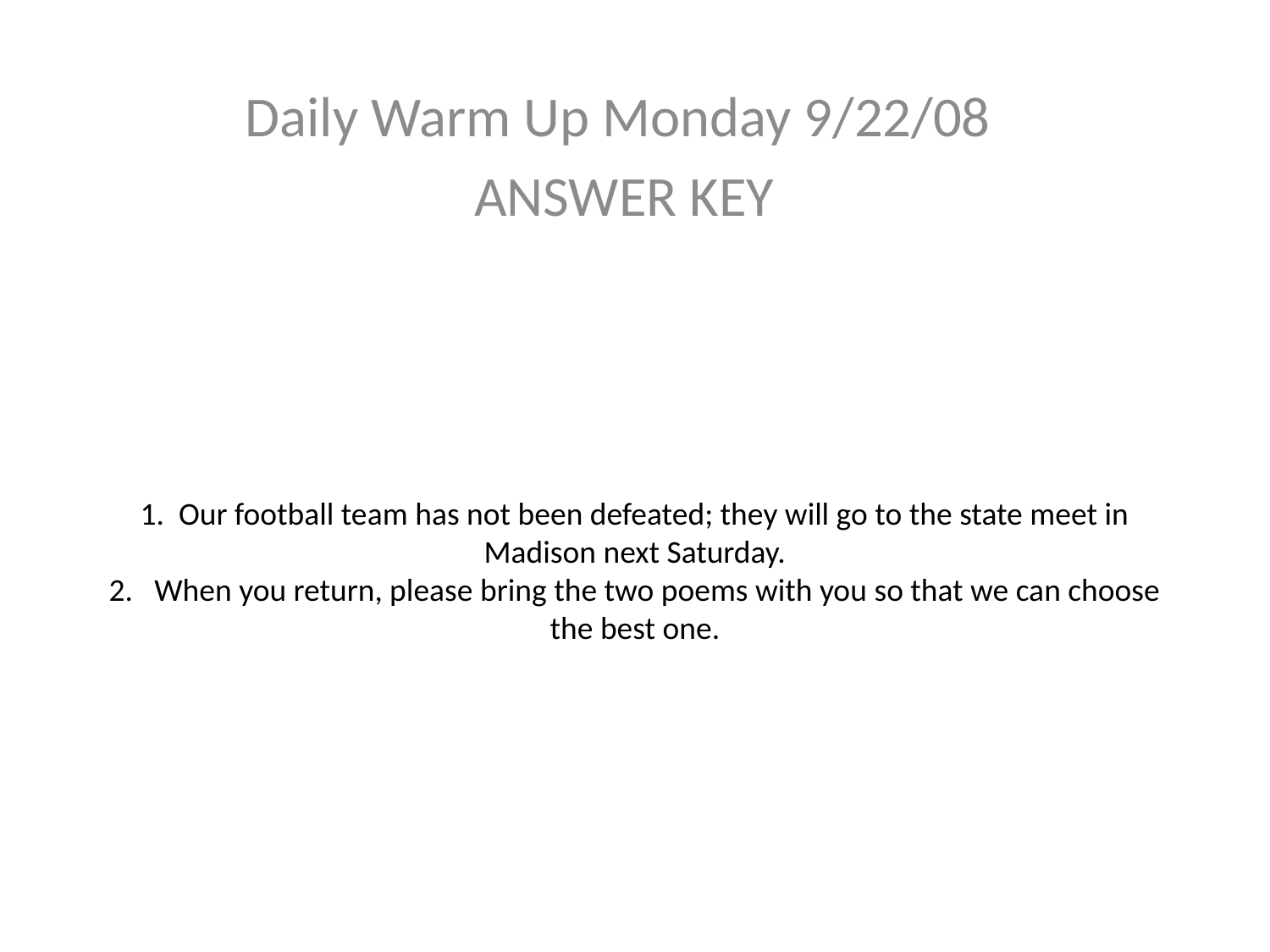

Daily Warm Up Monday 9/22/08
ANSWER KEY

# 1.  Our football team has not been defeated; they will go to the state meet in Madison next Saturday. 2.   When you return, please bring the two poems with you so that we can choose the best one.